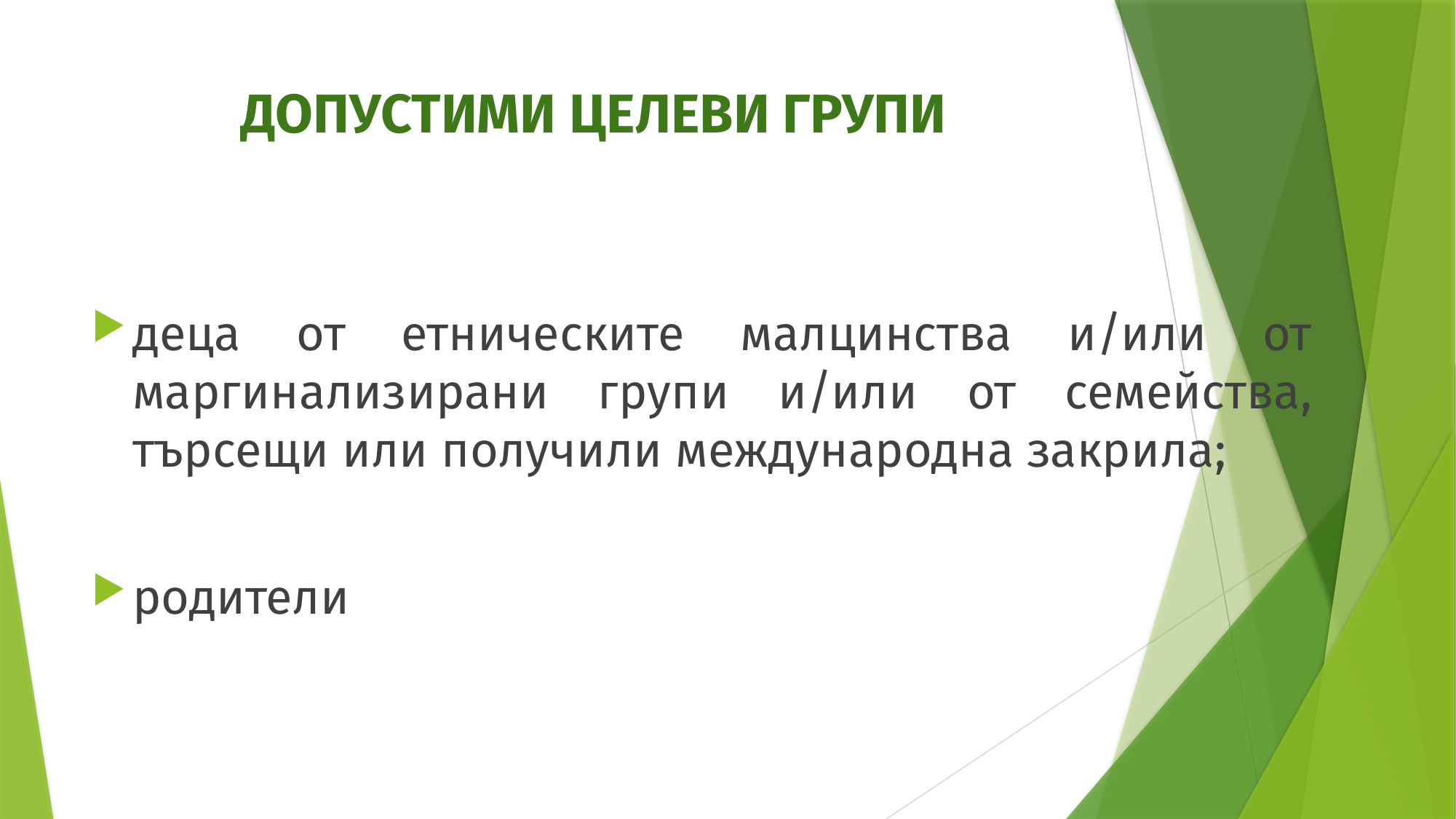

# ДОПУСТИМИ ЦЕЛЕВИ ГРУПИ
деца от етническите малцинства и/или от маргинализирани групи и/или от семейства, търсещи или получили международна закрила;

родители